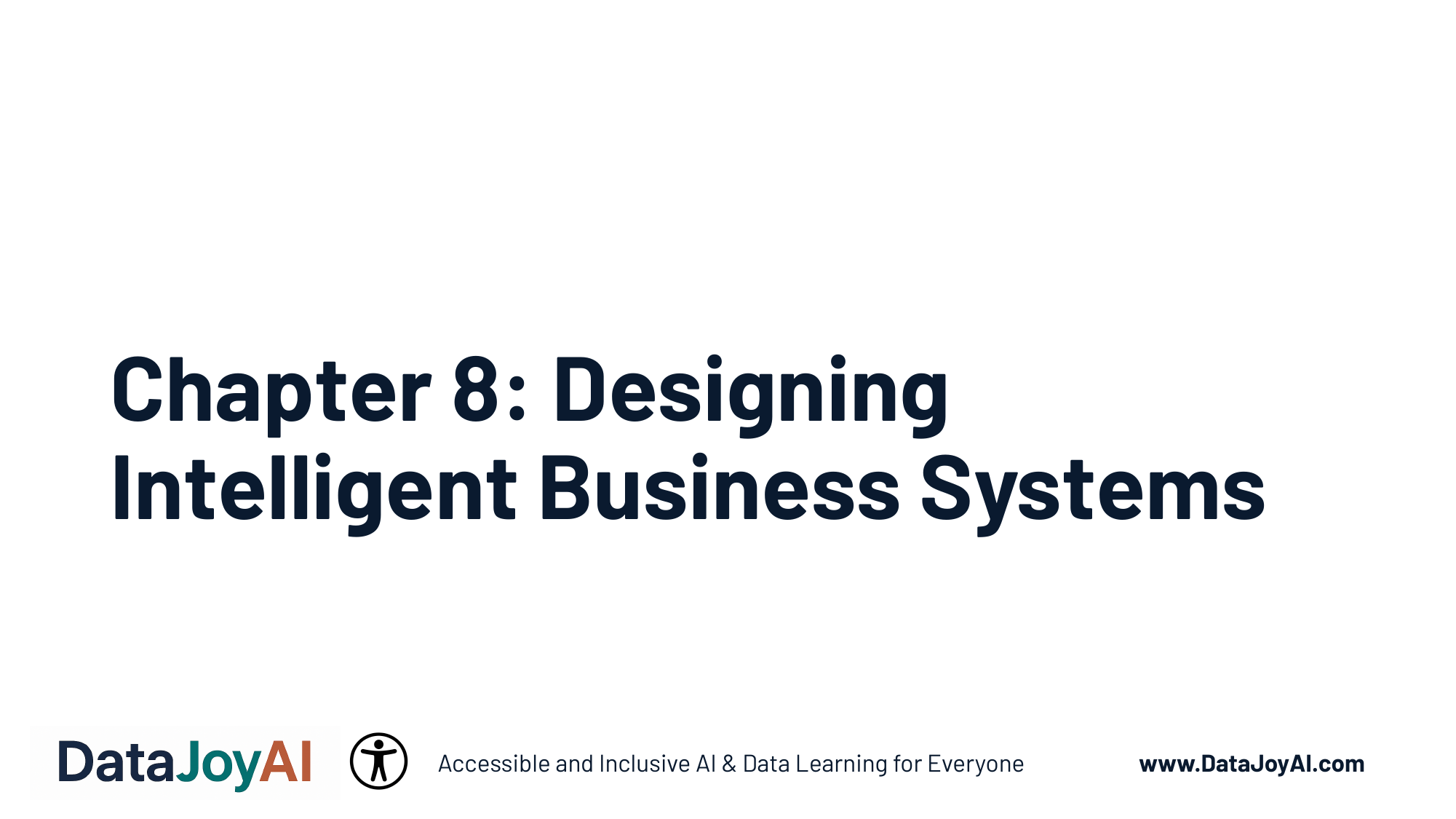

# Chapter 8: Designing Intelligent Business Systems